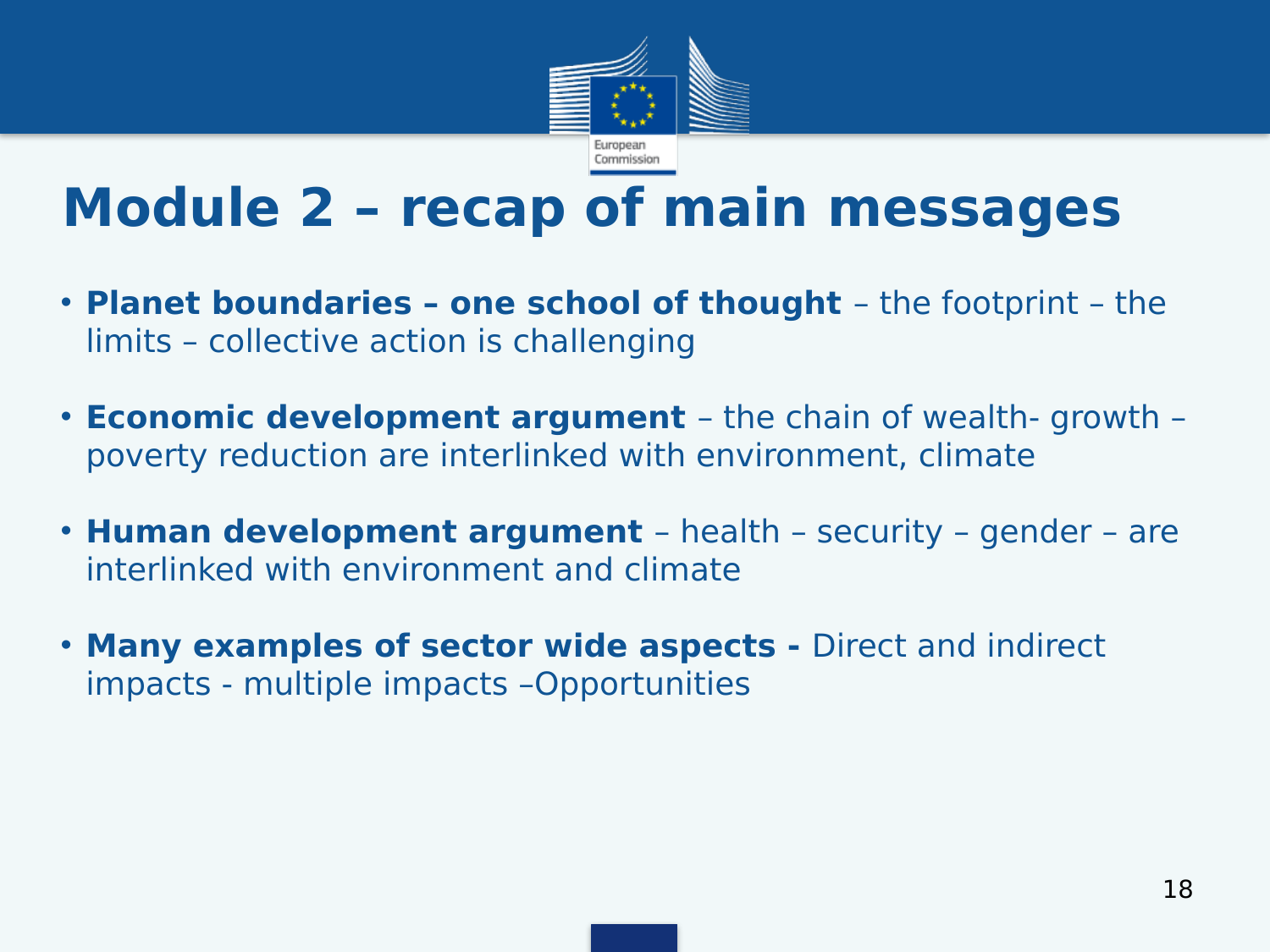

# Module 2 – recap of main messages
Planet boundaries – one school of thought – the footprint – the limits – collective action is challenging

Economic development argument – the chain of wealth- growth – poverty reduction are interlinked with environment, climate

Human development argument – health – security – gender – are interlinked with environment and climate

Many examples of sector wide aspects - Direct and indirect impacts - multiple impacts –Opportunities

18